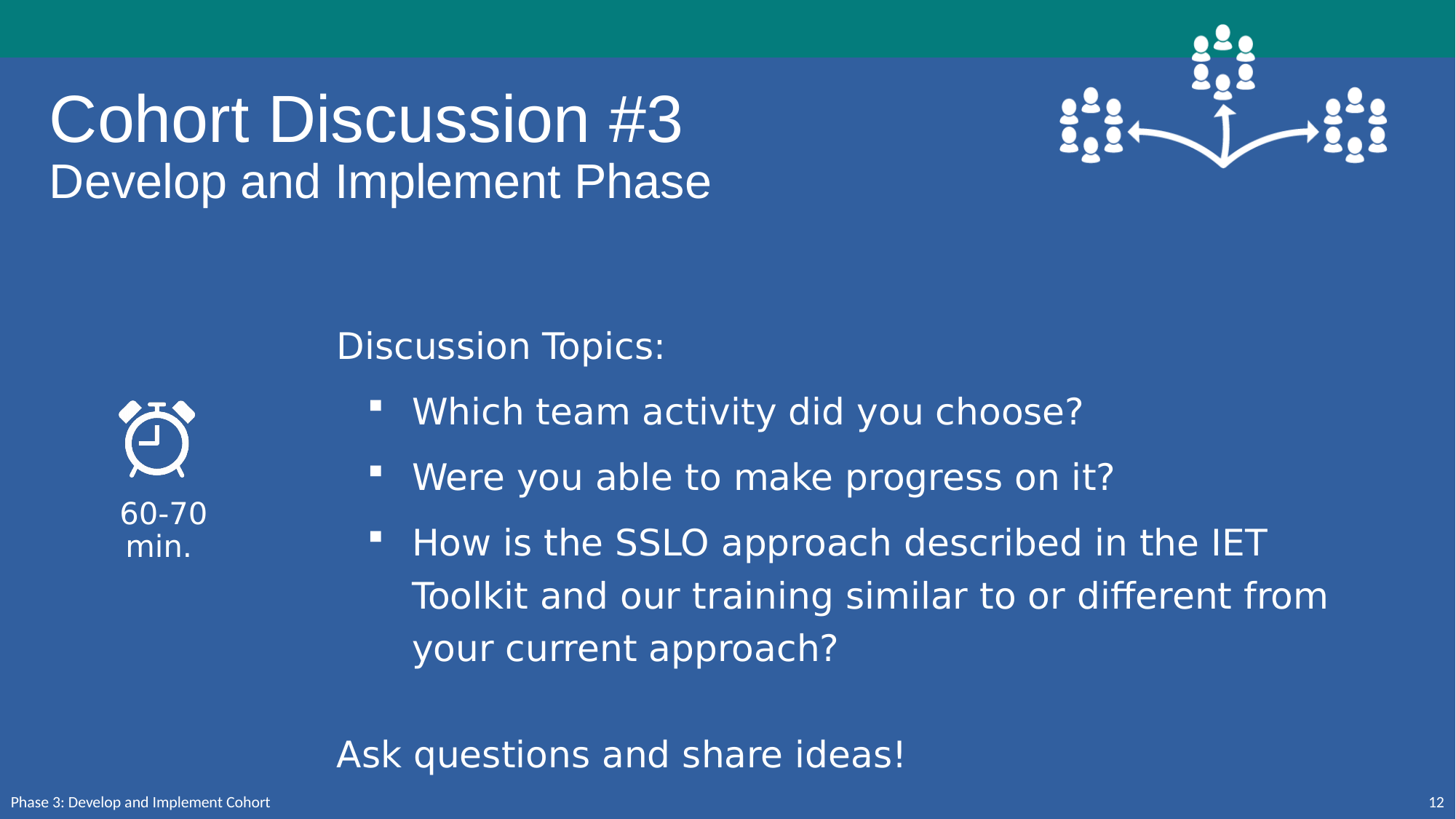

# Cohort Discussion #3 Develop and Implement Phase

Discussion Topics:
Which team activity did you choose?
Were you able to make progress on it?
How is the SSLO approach described in the IET Toolkit and our training similar to or different from your current approach?

Ask questions and share ideas!
60-70 min.
Phase 3: Develop and Implement Cohort
12